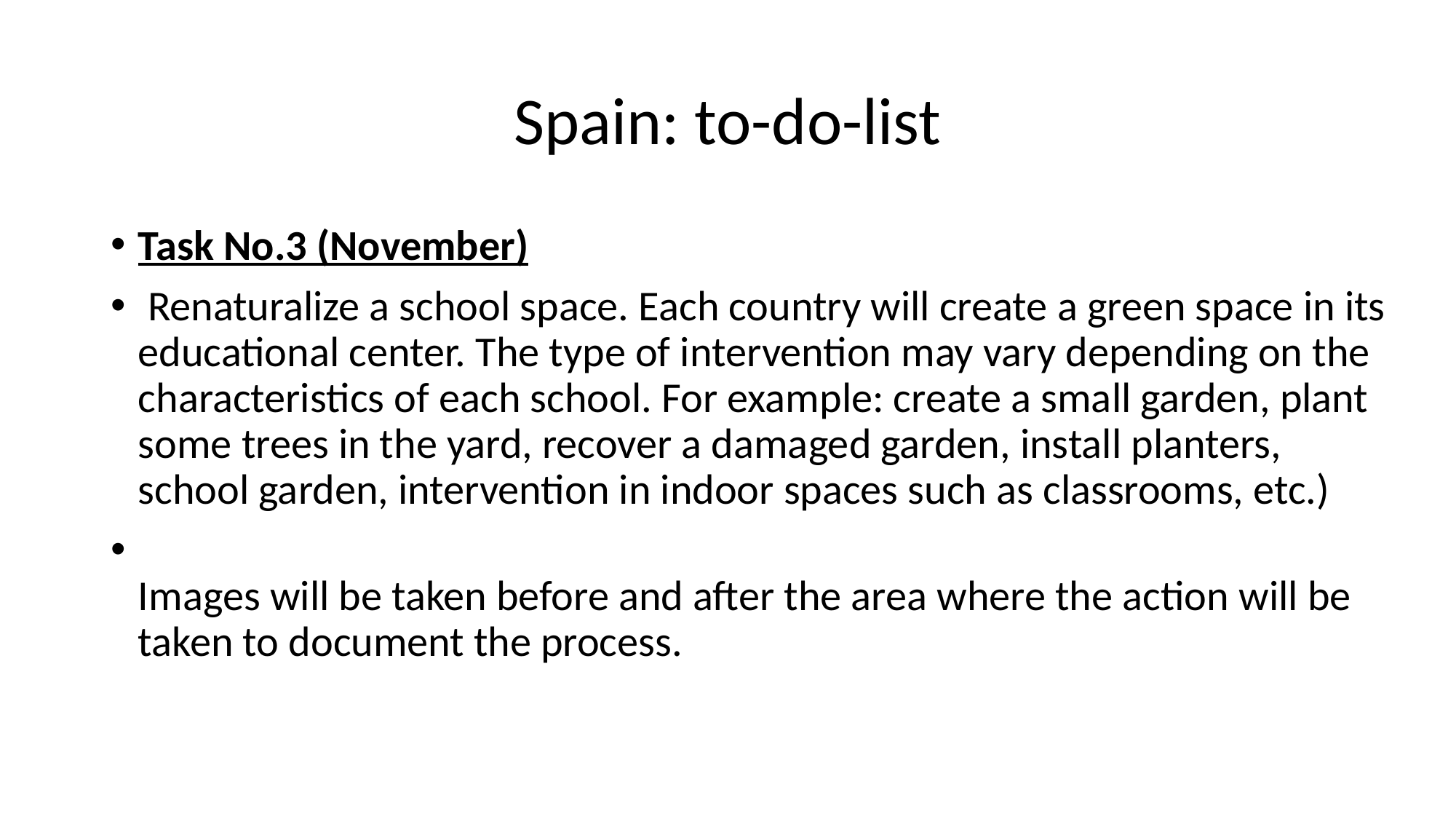

# Spain: to-do-list
Task No.3 (November)
 Renaturalize a school space. Each country will create a green space in its educational center. The type of intervention may vary depending on the characteristics of each school. For example: create a small garden, plant some trees in the yard, recover a damaged garden, install planters, school garden, intervention in indoor spaces such as classrooms, etc.)
Images will be taken before and after the area where the action will be taken to document the process.